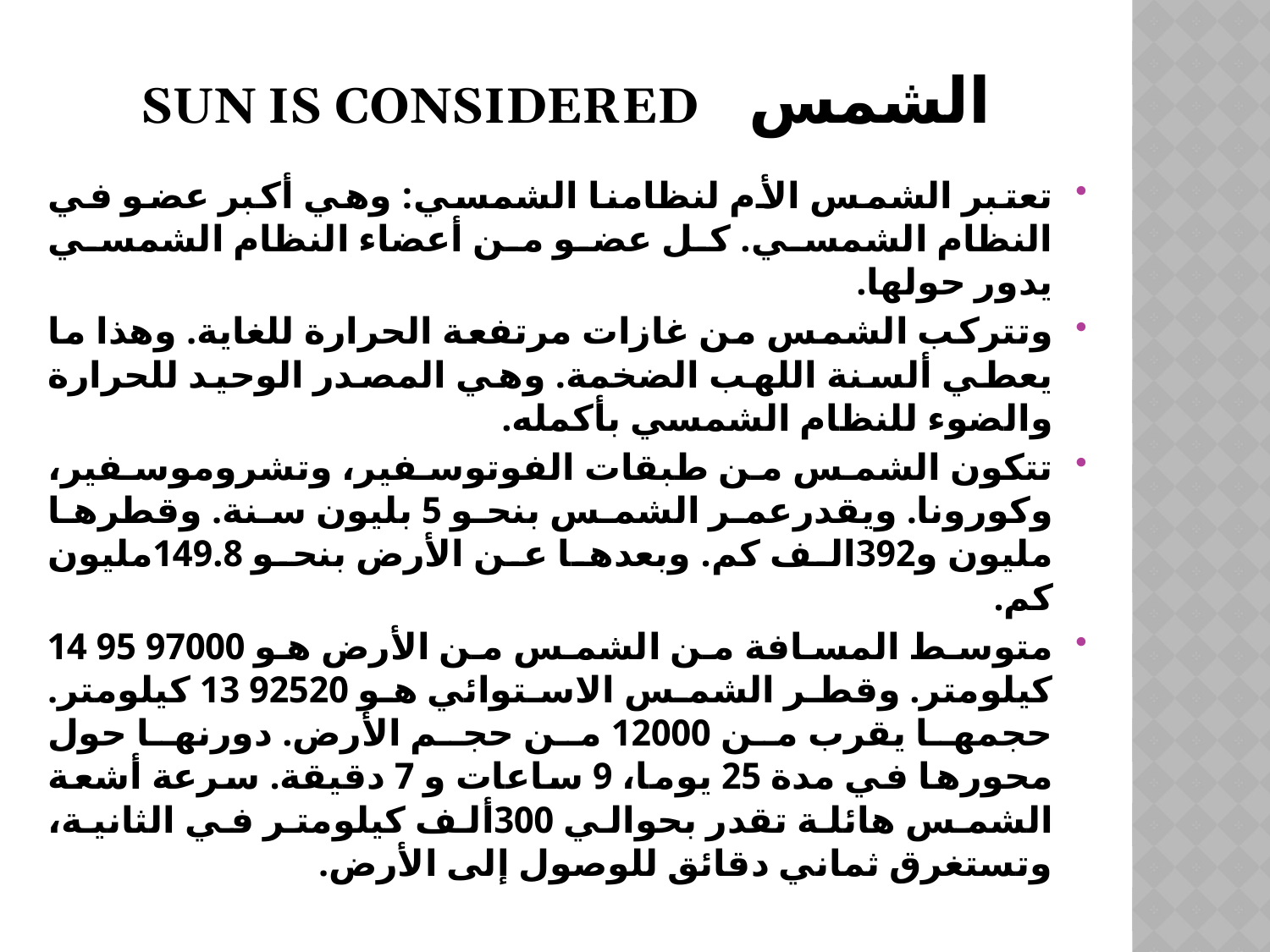

# Sun is considered    الشمس
تعتبر الشمس الأم لنظامنا الشمسي: وهي أكبر عضو في النظام الشمسي. كل عضو من أعضاء النظام الشمسي يدور حولها.
وتتركب الشمس من غازات مرتفعة الحرارة للغاية. وهذا ما يعطي ألسنة اللهب الضخمة. وهي المصدر الوحيد للحرارة والضوء للنظام الشمسي بأكمله.
تتكون الشمس من طبقات الفوتوسفير، وتشروموسفير، وكورونا. ويقدرعمر الشمس بنحو 5 بليون سنة. وقطرها مليون و392الف كم. وبعدها عن الأرض بنحو 149.8مليون كم.
متوسط ​​المسافة من الشمس من الأرض هو 97000 95 14 كيلومتر. وقطر الشمس الاستوائي هو 92520 13 كيلومتر. حجمها يقرب من 12000 من حجم الأرض. دورنها حول محورها في مدة 25 يوما، 9 ساعات و 7 دقيقة. سرعة أشعة الشمس هائلة تقدر بحوالي 300ألف كيلومتر في الثانية، وتستغرق ثماني دقائق للوصول إلى الأرض.